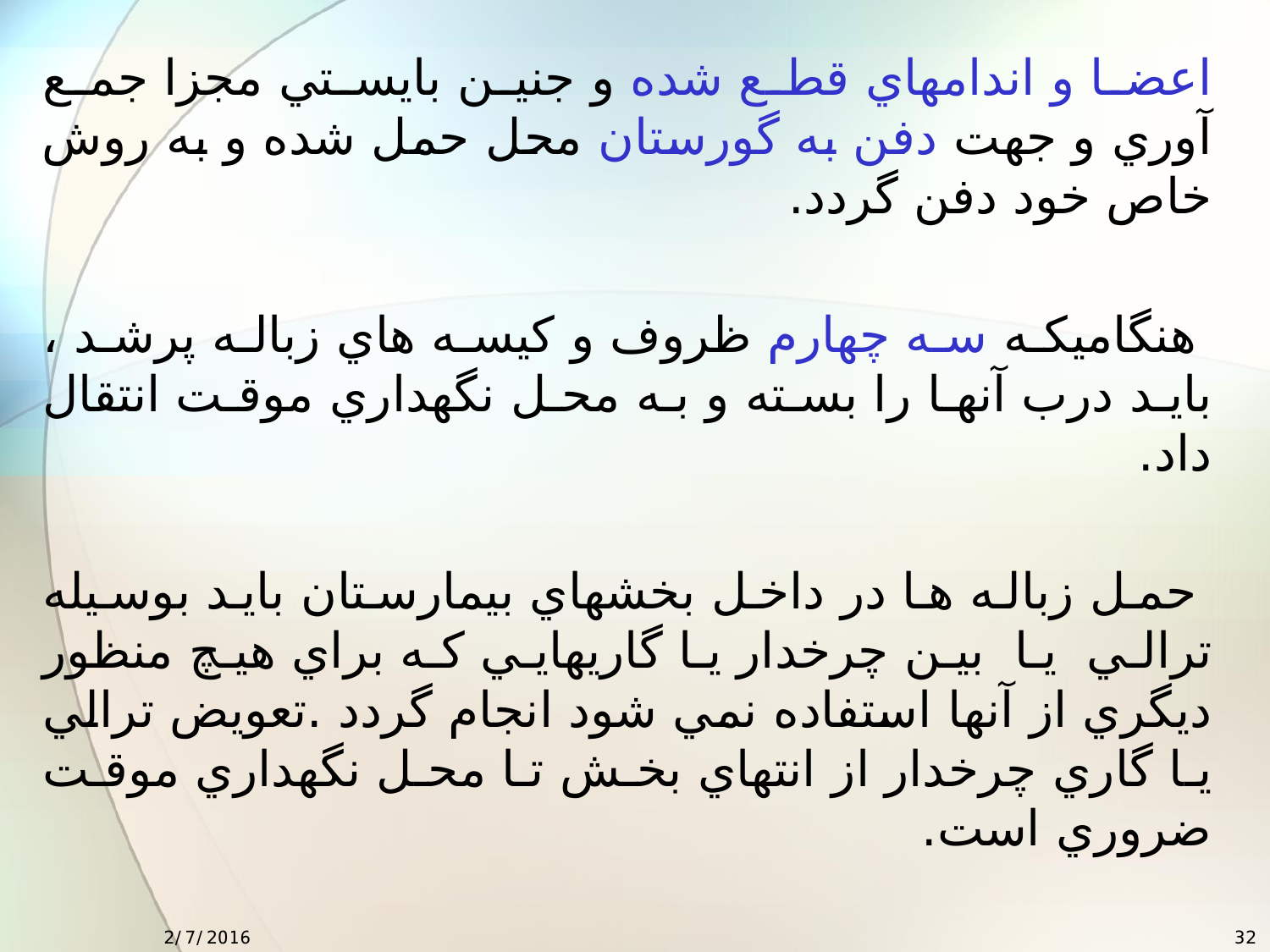

اعضا و اندامهاي قطع شده و جنين بايستي مجزا جمع آوري و جهت دفن به گورستان محل حمل شده و به روش خاص خود دفن گردد.

 هنگاميكه سه چهارم ظروف و كيسه هاي زباله پرشد ، بايد درب آنها را بسته و به محل نگهداري موقت انتقال داد.

 حمل زباله ها در داخل بخشهاي بيمارستان بايد بوسيله ترالي یا بین چرخدار يا گاريهايي كه براي هيچ منظور ديگري از آنها استفاده نمي شود انجام گردد .تعويض ترالي يا گاري چرخدار از انتهاي بخش تا محل نگهداري موقت ضروري است.

2/7/2016
32